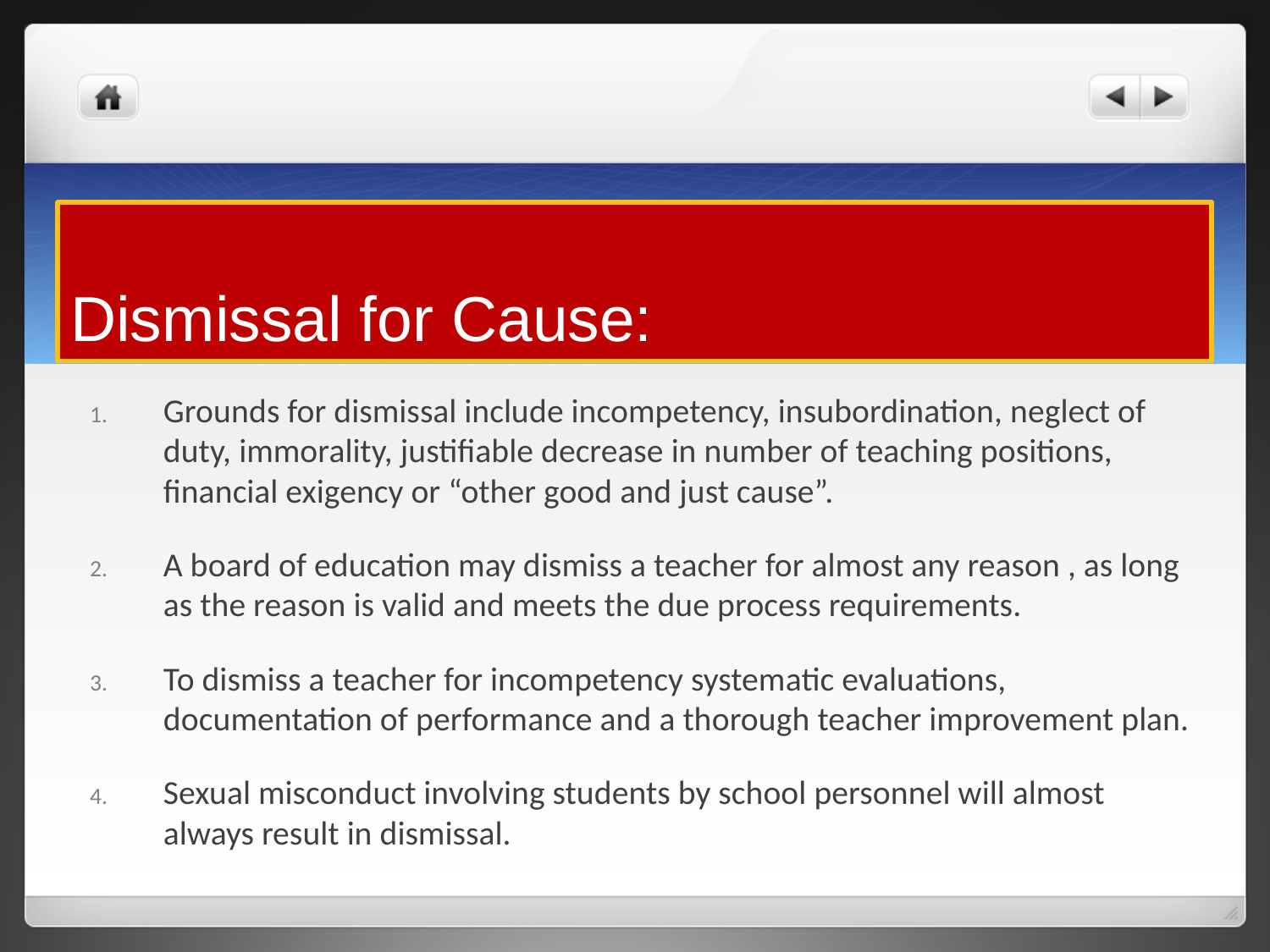

# Dismissal for Cause:
Grounds for dismissal include incompetency, insubordination, neglect of duty, immorality, justifiable decrease in number of teaching positions, financial exigency or “other good and just cause”.
A board of education may dismiss a teacher for almost any reason , as long as the reason is valid and meets the due process requirements.
To dismiss a teacher for incompetency systematic evaluations, documentation of performance and a thorough teacher improvement plan.
Sexual misconduct involving students by school personnel will almost always result in dismissal.